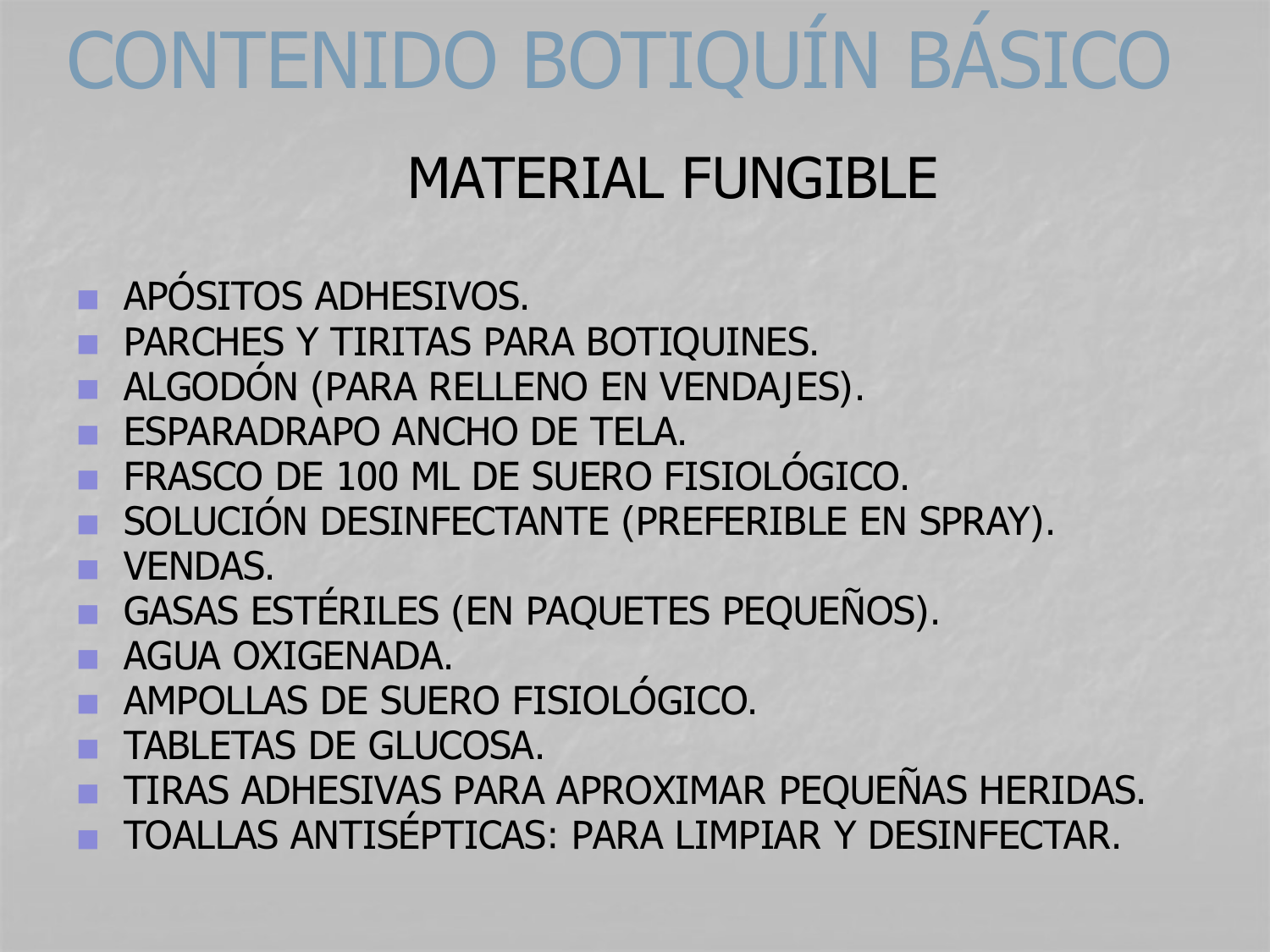

# CONTENIDO BOTIQUÍN BÁSICO
MATERIAL FUNGIBLE
APÓSITOS ADHESIVOS.
PARCHES Y TIRITAS PARA BOTIQUINES.
ALGODÓN (PARA RELLENO EN VENDAJES).
ESPARADRAPO ANCHO DE TELA.
FRASCO DE 100 ML DE SUERO FISIOLÓGICO.
SOLUCIÓN DESINFECTANTE (PREFERIBLE EN SPRAY).
VENDAS.
GASAS ESTÉRILES (EN PAQUETES PEQUEÑOS).
AGUA OXIGENADA.
AMPOLLAS DE SUERO FISIOLÓGICO.
TABLETAS DE GLUCOSA.
TIRAS ADHESIVAS PARA APROXIMAR PEQUEÑAS HERIDAS.
TOALLAS ANTISÉPTICAS: PARA LIMPIAR Y DESINFECTAR.